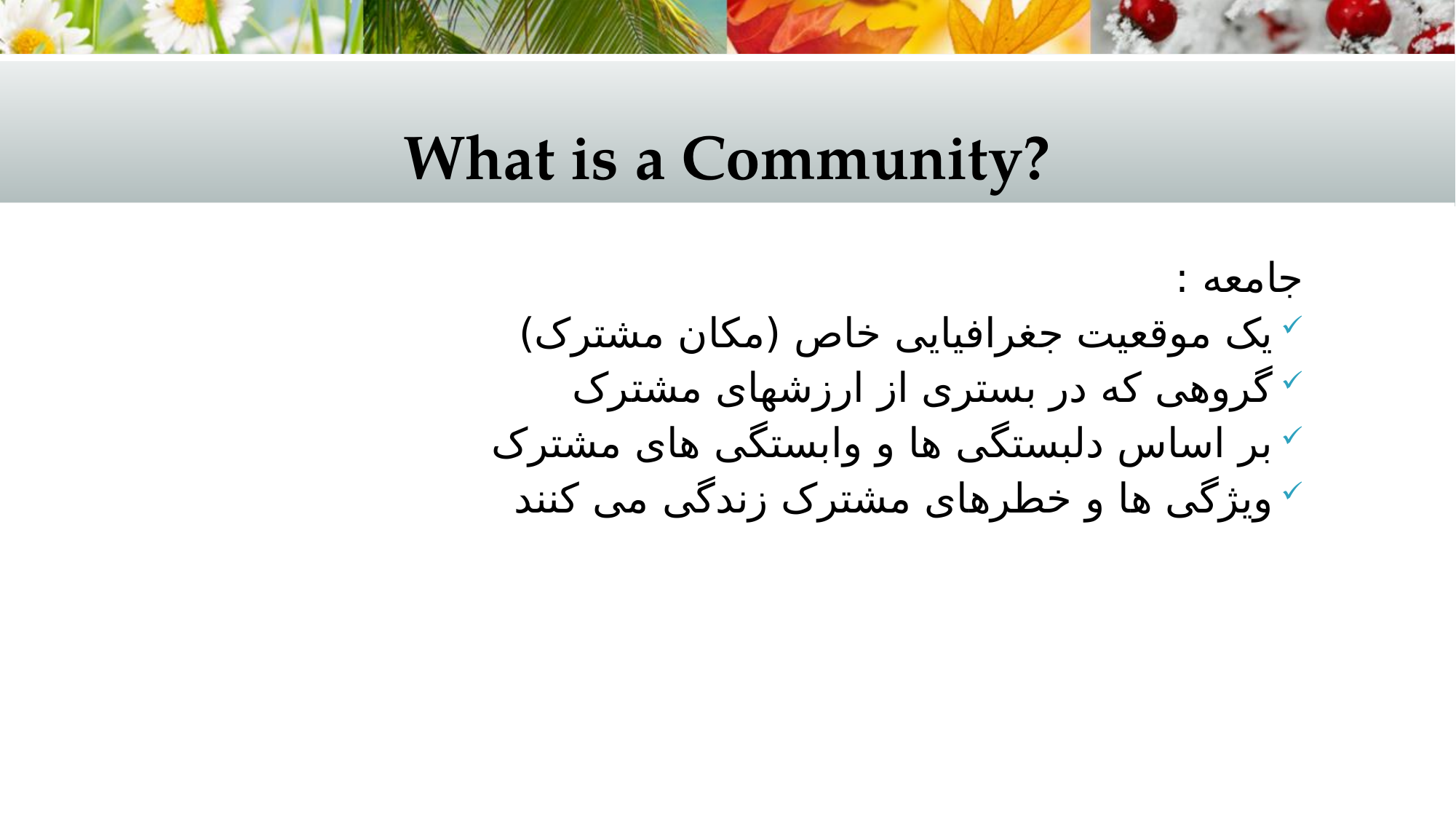

# What is a Community?
جامعه :
یک موقعیت جغرافیایی خاص (مکان مشترک)
گروهی که در بستری از ارزشهای مشترک
بر اساس دلبستگی ها و وابستگی های مشترک
ویژگی ها و خطرهای مشترک زندگی می کنند